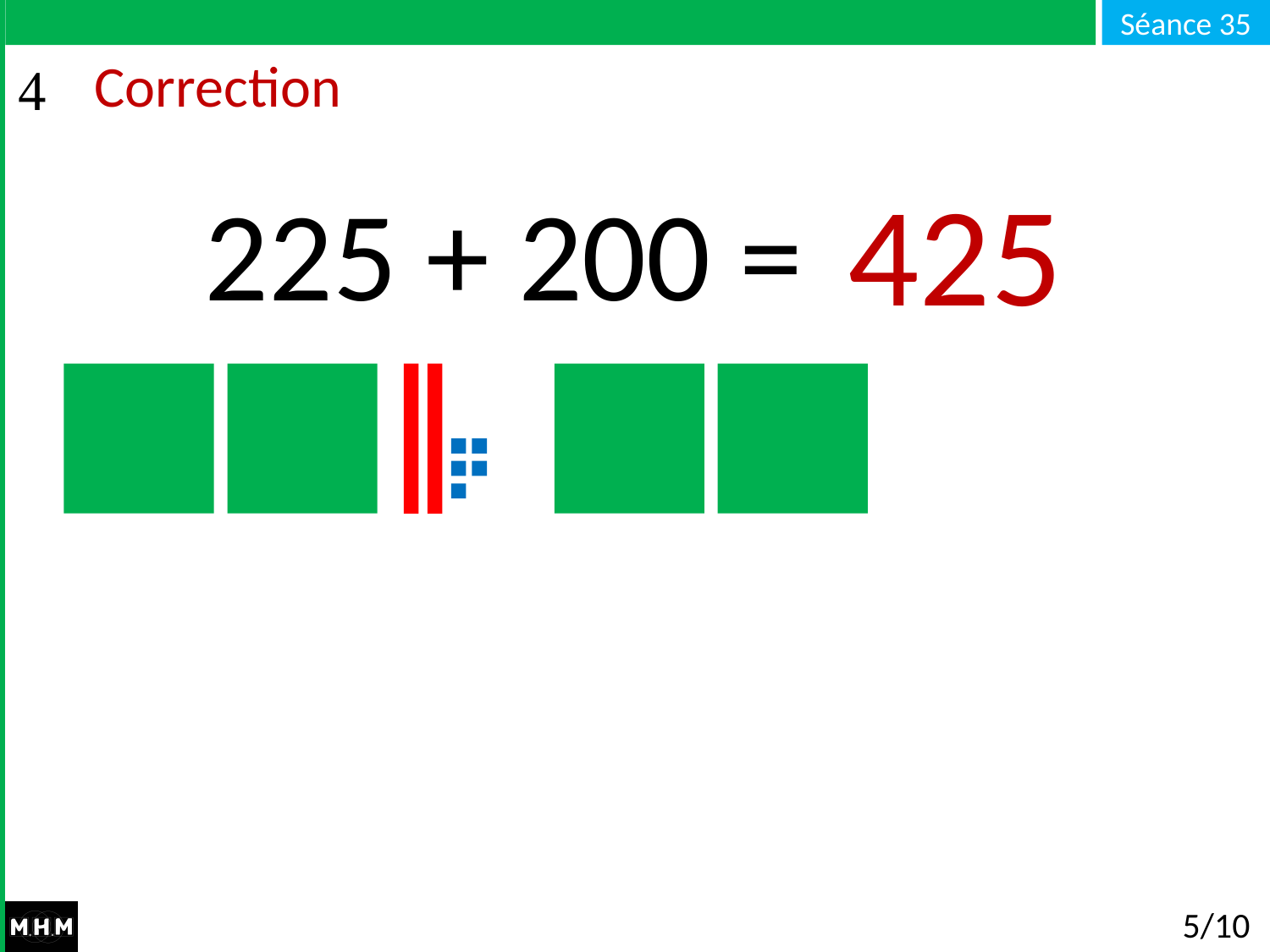

# Correction
425
225 + 200 = …

5/10